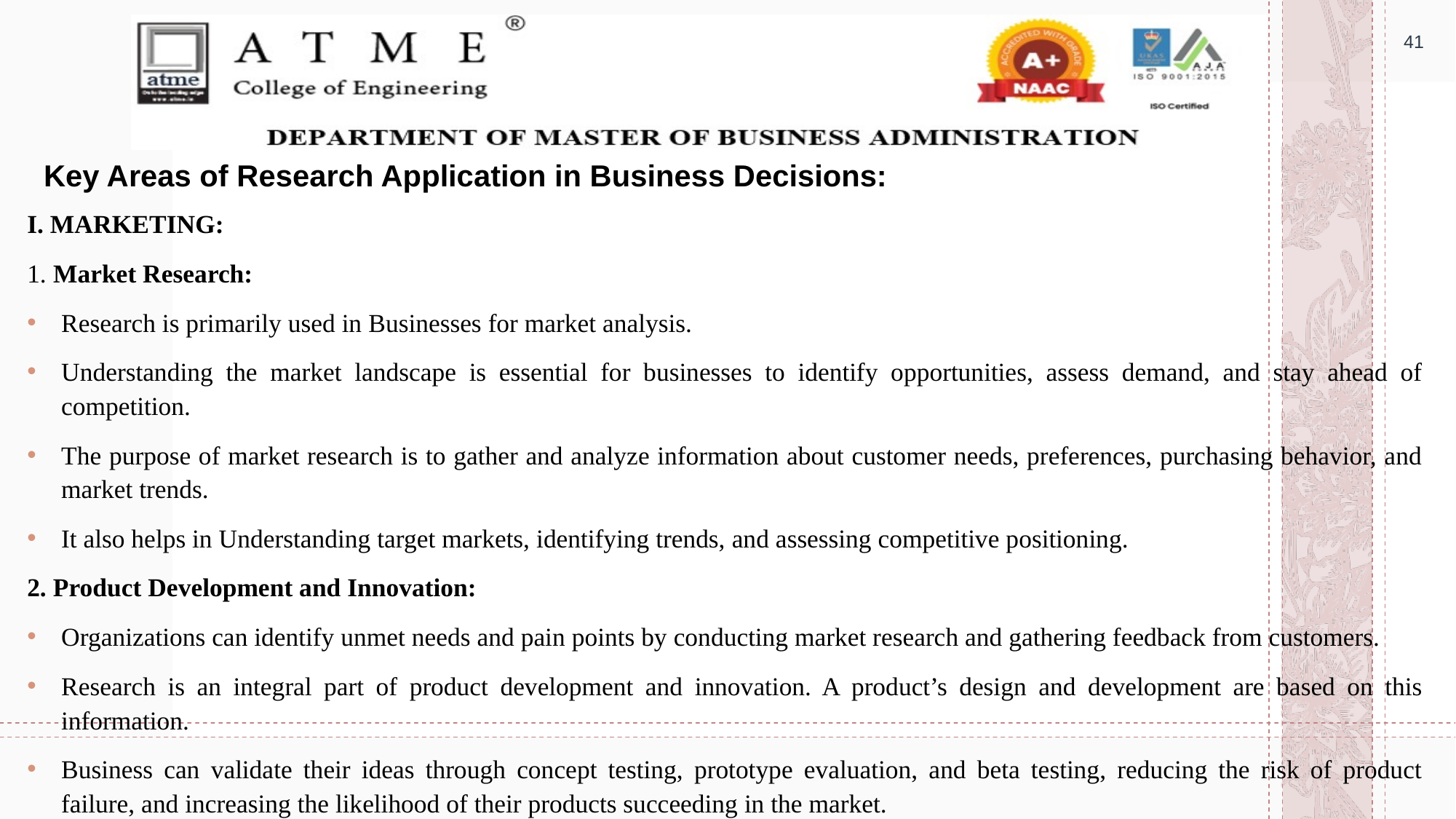

41
# Key Areas of Research Application in Business Decisions:
I. MARKETING:
1. Market Research:
Research is primarily used in Businesses for market analysis.
Understanding the market landscape is essential for businesses to identify opportunities, assess demand, and stay ahead of competition.
The purpose of market research is to gather and analyze information about customer needs, preferences, purchasing behavior, and market trends.
It also helps in Understanding target markets, identifying trends, and assessing competitive positioning.
2. Product Development and Innovation:
Organizations can identify unmet needs and pain points by conducting market research and gathering feedback from customers.
Research is an integral part of product development and innovation. A product’s design and development are based on this information.
Business can validate their ideas through concept testing, prototype evaluation, and beta testing, reducing the risk of product failure, and increasing the likelihood of their products succeeding in the market.